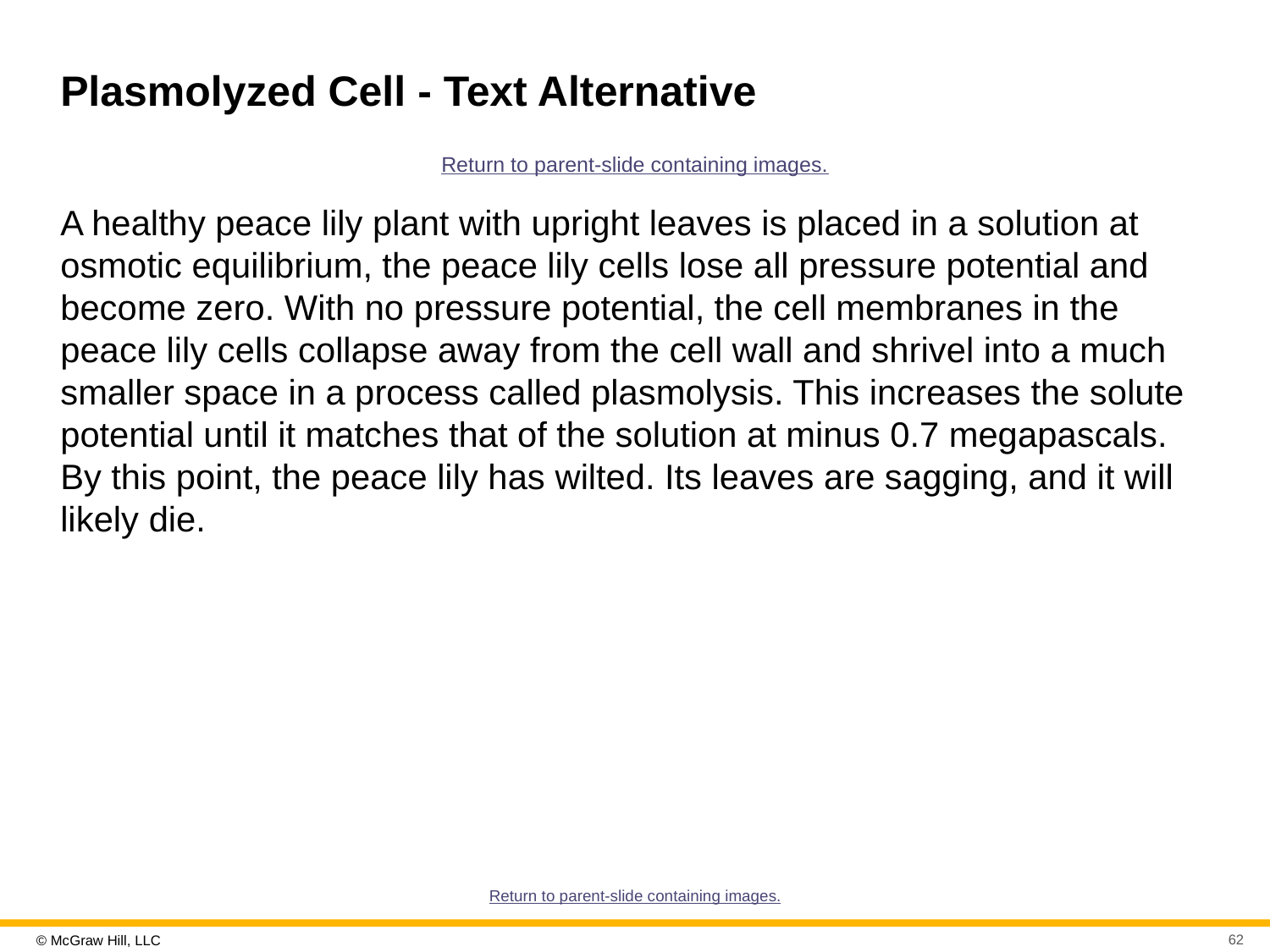

# Plasmolyzed Cell - Text Alternative
Return to parent-slide containing images.
A healthy peace lily plant with upright leaves is placed in a solution at osmotic equilibrium, the peace lily cells lose all pressure potential and become zero. With no pressure potential, the cell membranes in the peace lily cells collapse away from the cell wall and shrivel into a much smaller space in a process called plasmolysis. This increases the solute potential until it matches that of the solution at minus 0.7 megapascals. By this point, the peace lily has wilted. Its leaves are sagging, and it will likely die.
Return to parent-slide containing images.
62